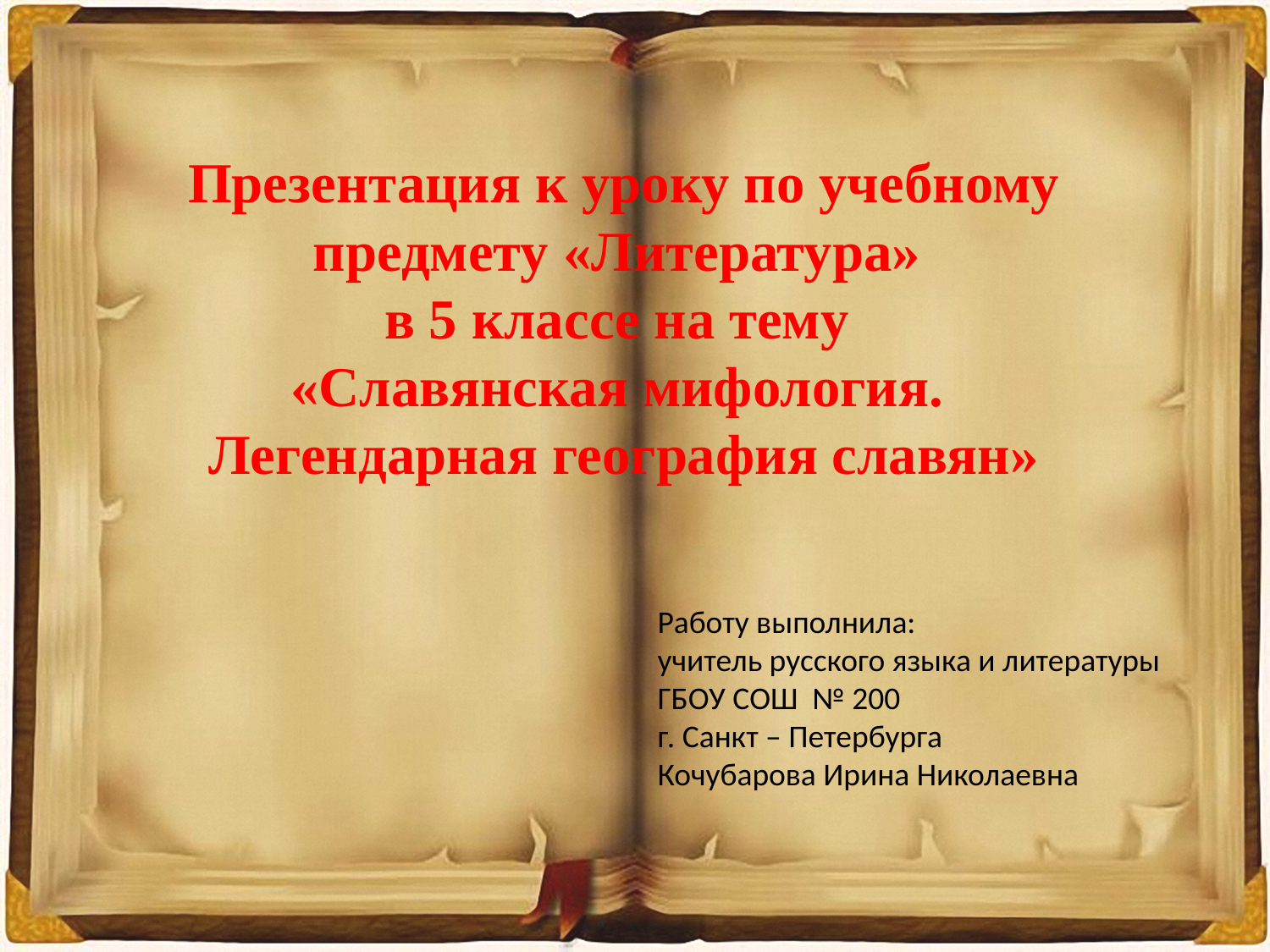

# Презентация к уроку по учебному предмету «Литература» в 5 классе на тему «Славянская мифология. Легендарная география славян»
Работу выполнила:
учитель русского языка и литературы
ГБОУ СОШ  № 200
г. Санкт – Петербурга
Кочубарова Ирина Николаевна